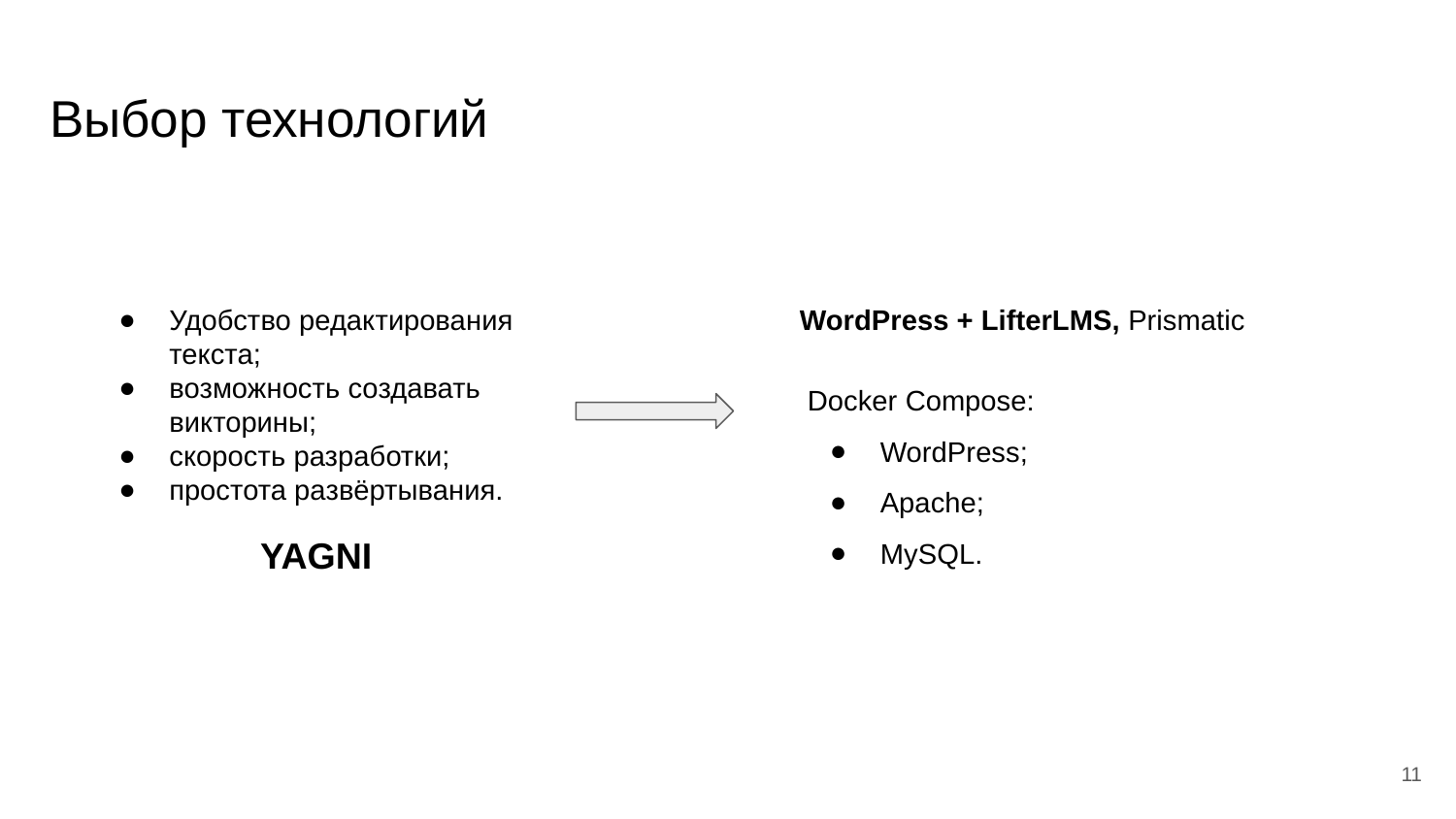

# Выбор технологий
Удобство редактирования текста;
возможность создавать викторины;
скорость разработки;
простота развёртывания.
WordPress + LifterLMS, Prismatic
Docker Compose:
WordPress;
Apache;
MySQL.

YAGNI
11